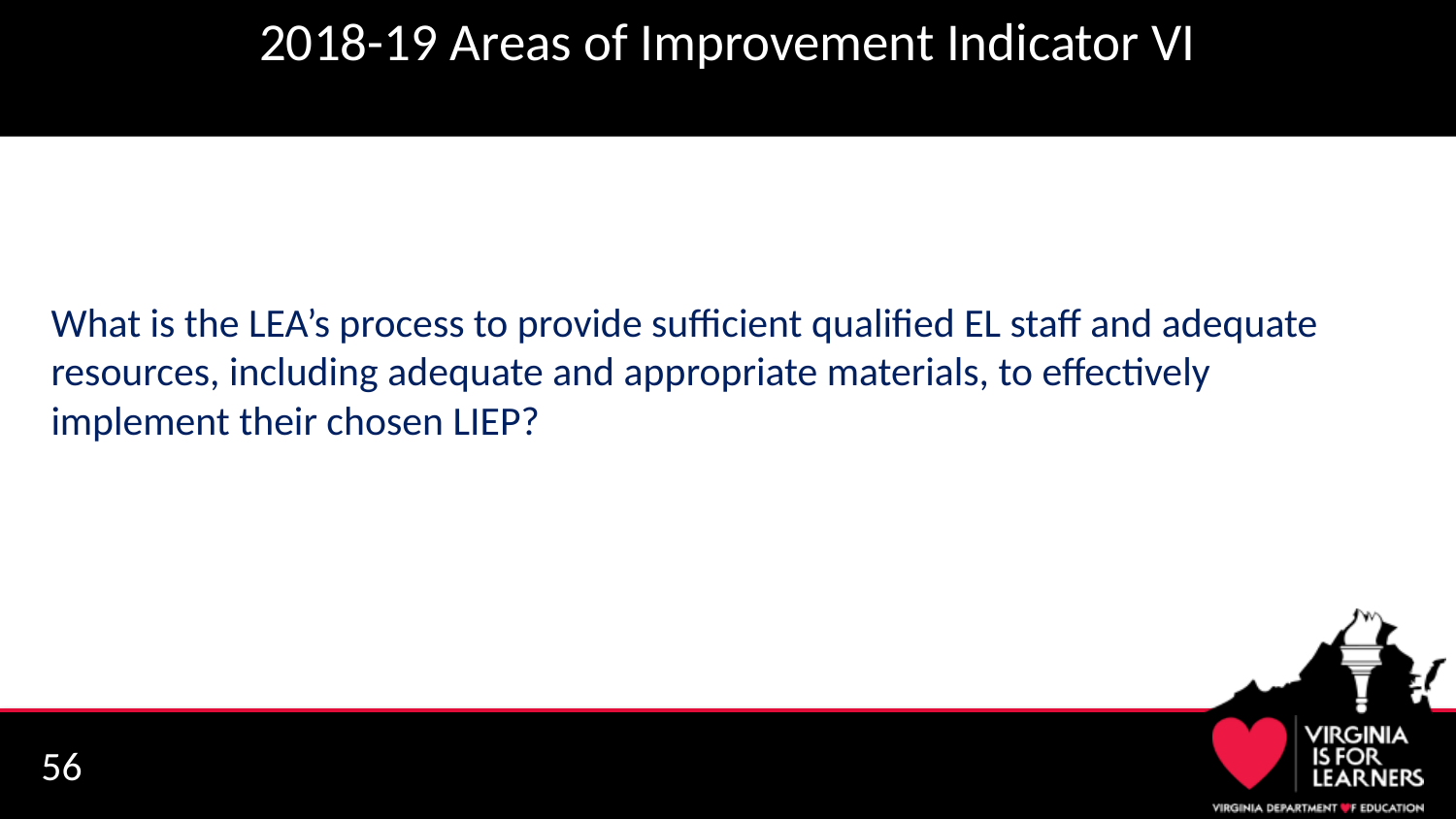

# 2018-19 Areas of Improvement Indicator VI

What is the LEA’s process to provide sufficient qualified EL staff and adequate resources, including adequate and appropriate materials, to effectively implement their chosen LIEP?